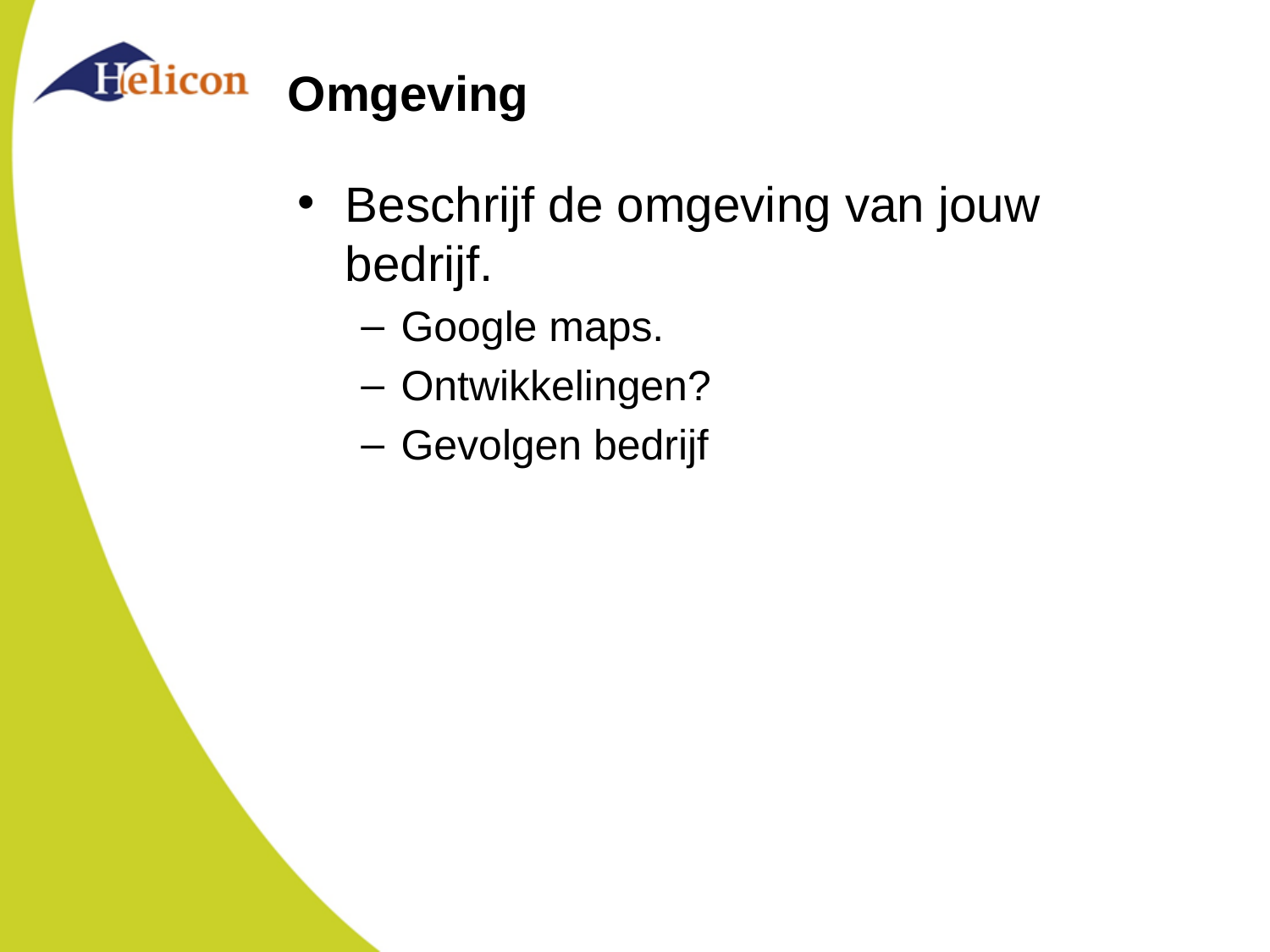

# Omgeving
Beschrijf de omgeving van jouw bedrijf.
Google maps.
Ontwikkelingen?
Gevolgen bedrijf